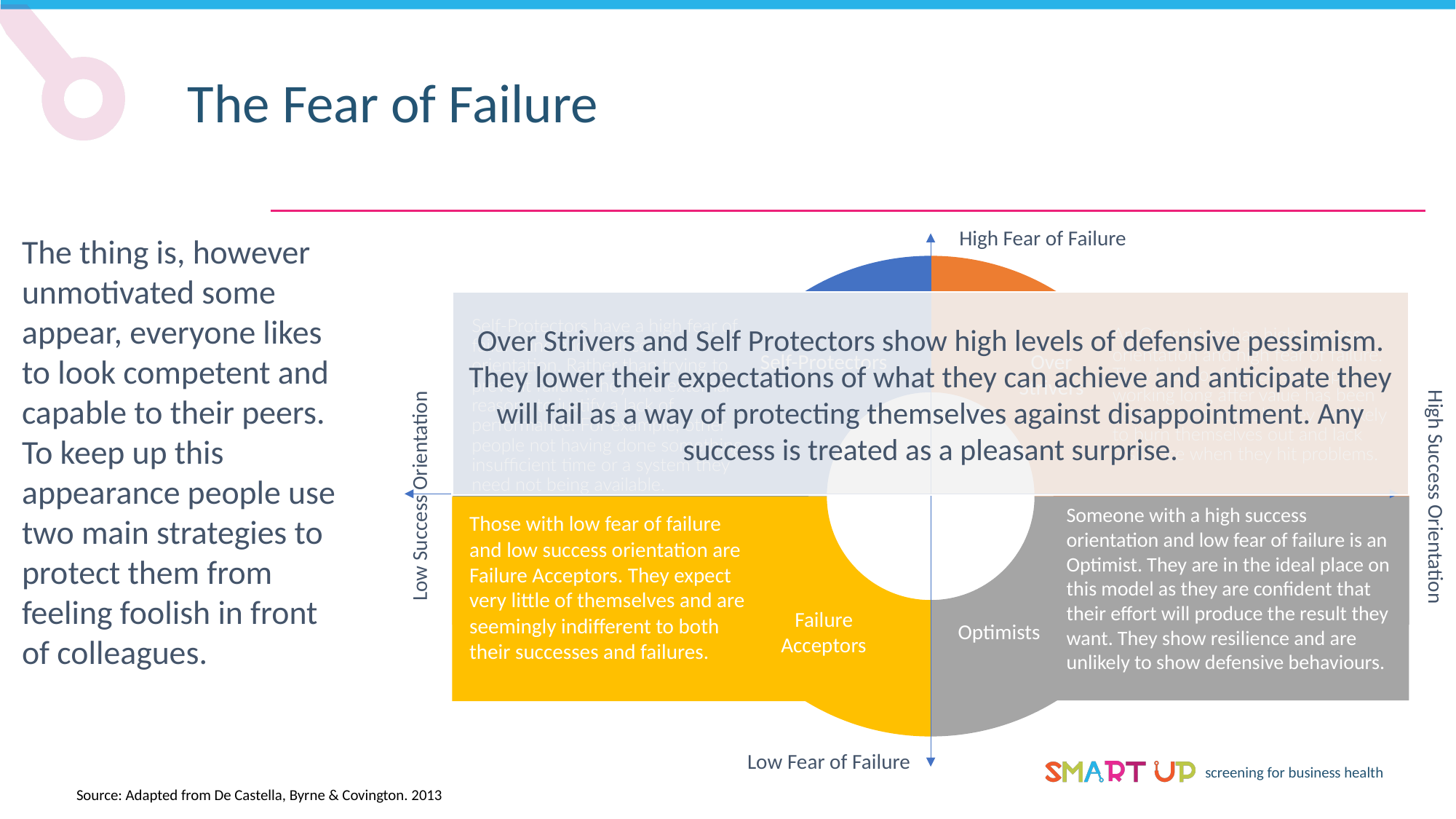

The Fear of Failure
High Fear of Failure
The thing is, however unmotivated some appear, everyone likes to look competent and capable to their peers. To keep up this appearance people use two main strategies to protect them from feeling foolish in front of colleagues.

Over Strivers and Self Protectors show high levels of defensive pessimism. They lower their expectations of what they can achieve and anticipate they will fail as a way of protecting themselves against disappointment. Any success is treated as a pleasant surprise.

Self-Protectors have a high fear of failure and a low success orientation. Rather than trying to prevent failure, they find external reasons to justify a lack of performance. For example, other people not having done something, insufficient time or a system they need not being available.
An Overstriver has high success orientation and high fear of failure. They lack confidence so keep working long after value has been achieved. As a result, they are likely to burn themselves out and lack resilience when they hit problems.
Self-Protectors
Over
Strivers
Low Success Orientation
High Success Orientation

Someone with a high success orientation and low fear of failure is an Optimist. They are in the ideal place on this model as they are confident that their effort will produce the result they want. They show resilience and are unlikely to show defensive behaviours.
Those with low fear of failure and low success orientation are Failure Acceptors. They expect very little of themselves and are seemingly indifferent to both their successes and failures.
Failure
Acceptors
Optimists
Low Fear of Failure
Source: Adapted from De Castella, Byrne & Covington. 2013